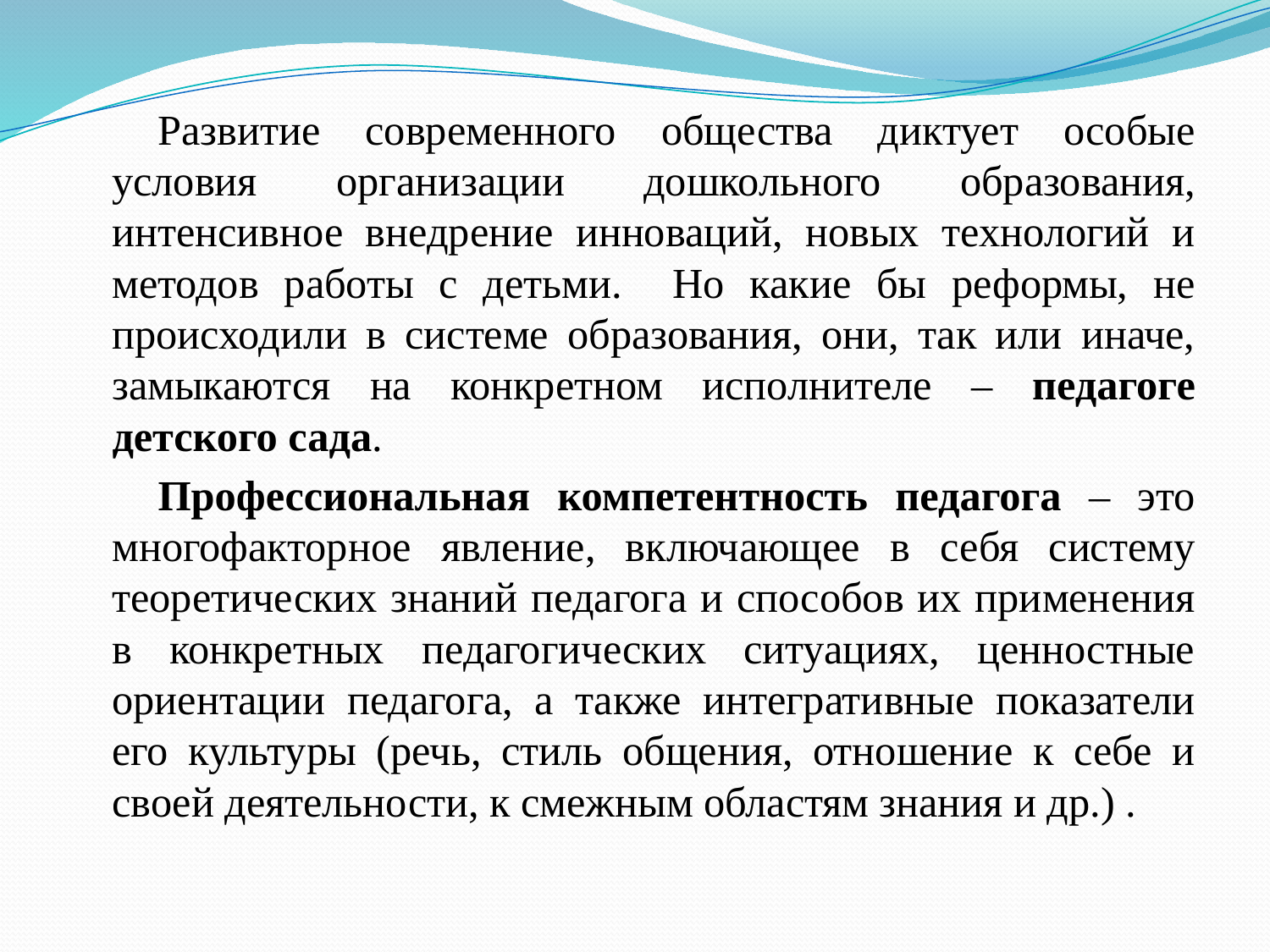

Развитие современного общества диктует особые условия организации дошкольного образования, интенсивное внедрение инноваций, новых технологий и методов работы с детьми.  Но какие бы реформы, не происходили в системе образования, они, так или иначе, замыкаются на конкретном исполнителе – педагоге детского сада.
Профессиональная компетентность педагога – это многофакторное явление, включающее в себя систему теоретических знаний педагога и способов их применения в конкретных педагогических ситуациях, ценностные ориентации педагога, а также интегративные показатели его культуры (речь, стиль общения, отношение к себе и своей деятельности, к смежным областям знания и др.) .